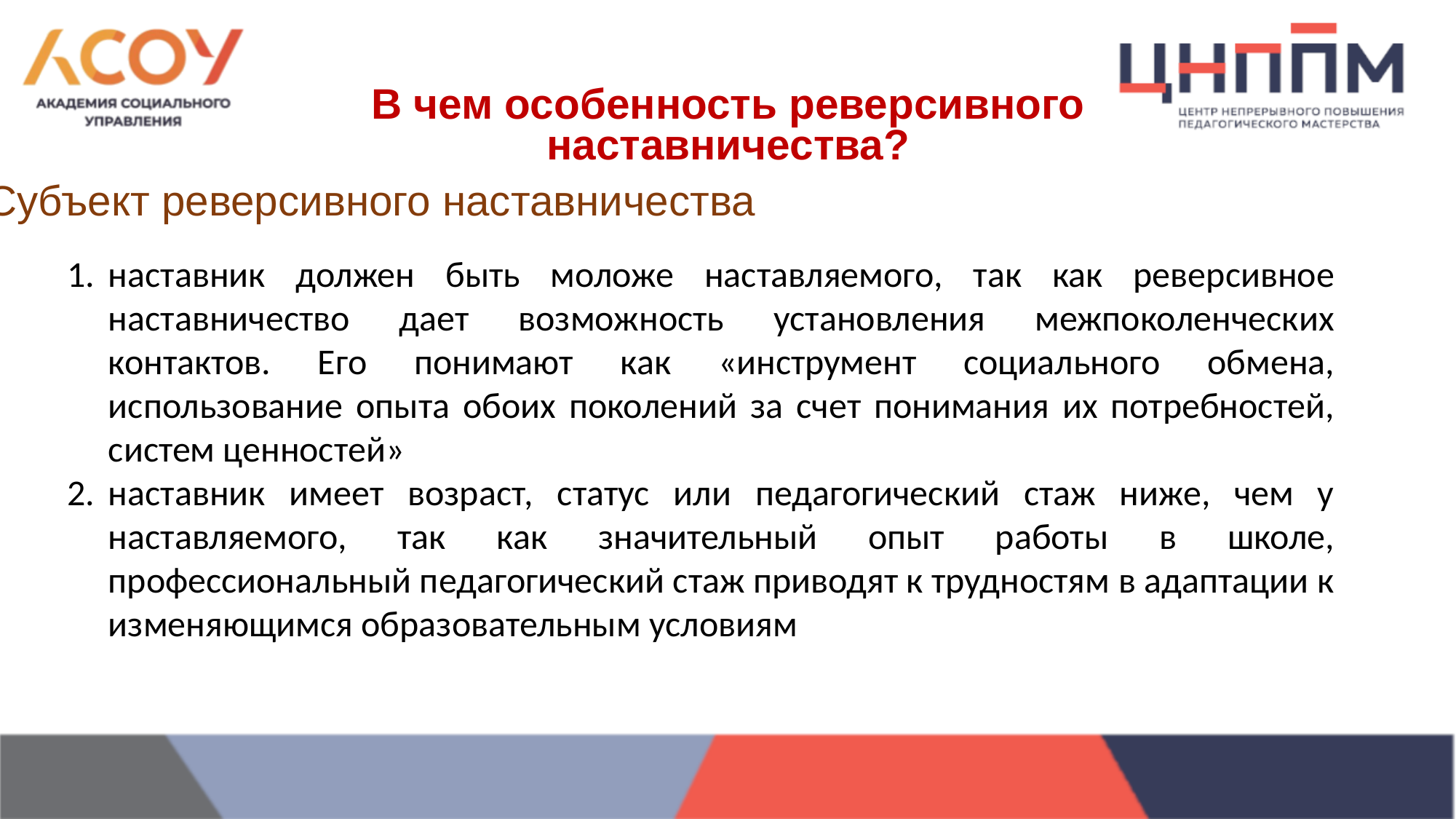

В чем особенность реверсивного наставничества?
Субъект реверсивного наставничества
наставник должен быть моложе наставляемого, так как реверсивное наставничество дает возможность установления межпоколенческих контактов. Его понимают как «инструмент социального обмена, использование опыта обоих поколений за счет понимания их потребностей, систем ценностей»
наставник имеет возраст, статус или педагогический стаж ниже, чем у наставляемого, так как значительный опыт работы в школе, профессиональный педагогический стаж приводят к трудностям в адаптации к изменяющимся образовательным условиям